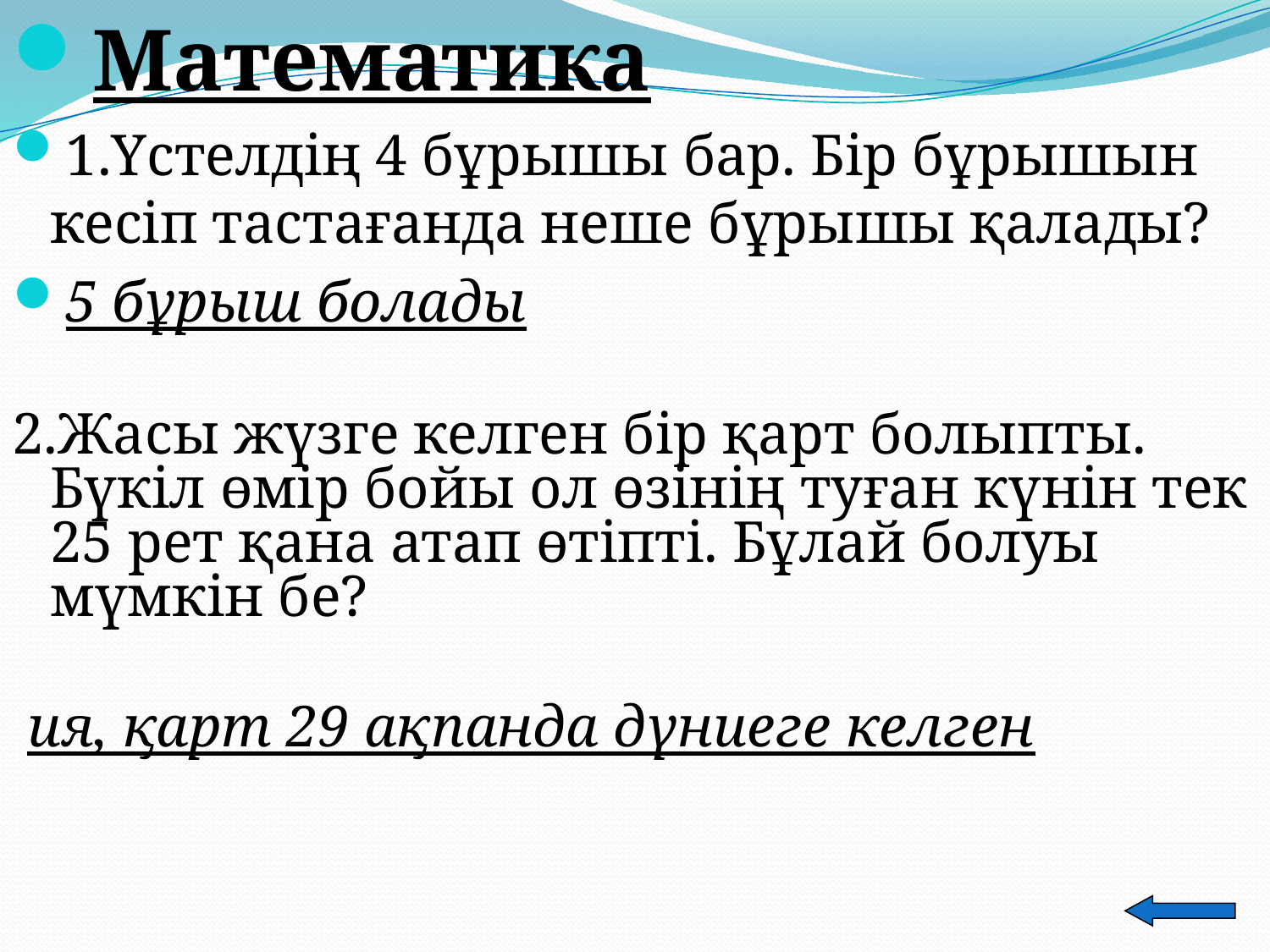

Математика
1.Үстелдің 4 бұрышы бар. Бір бұрышын кесіп тастағанда неше бұрышы қалады?
5 бұрыш болады

2.Жасы жүзге келген бір қарт болыпты. Бүкіл өмір бойы ол өзінің туған күнін тек 25 рет қана атап өтіпті. Бұлай болуы мүмкін бе?

 ия, қарт 29 ақпанда дүниеге келген